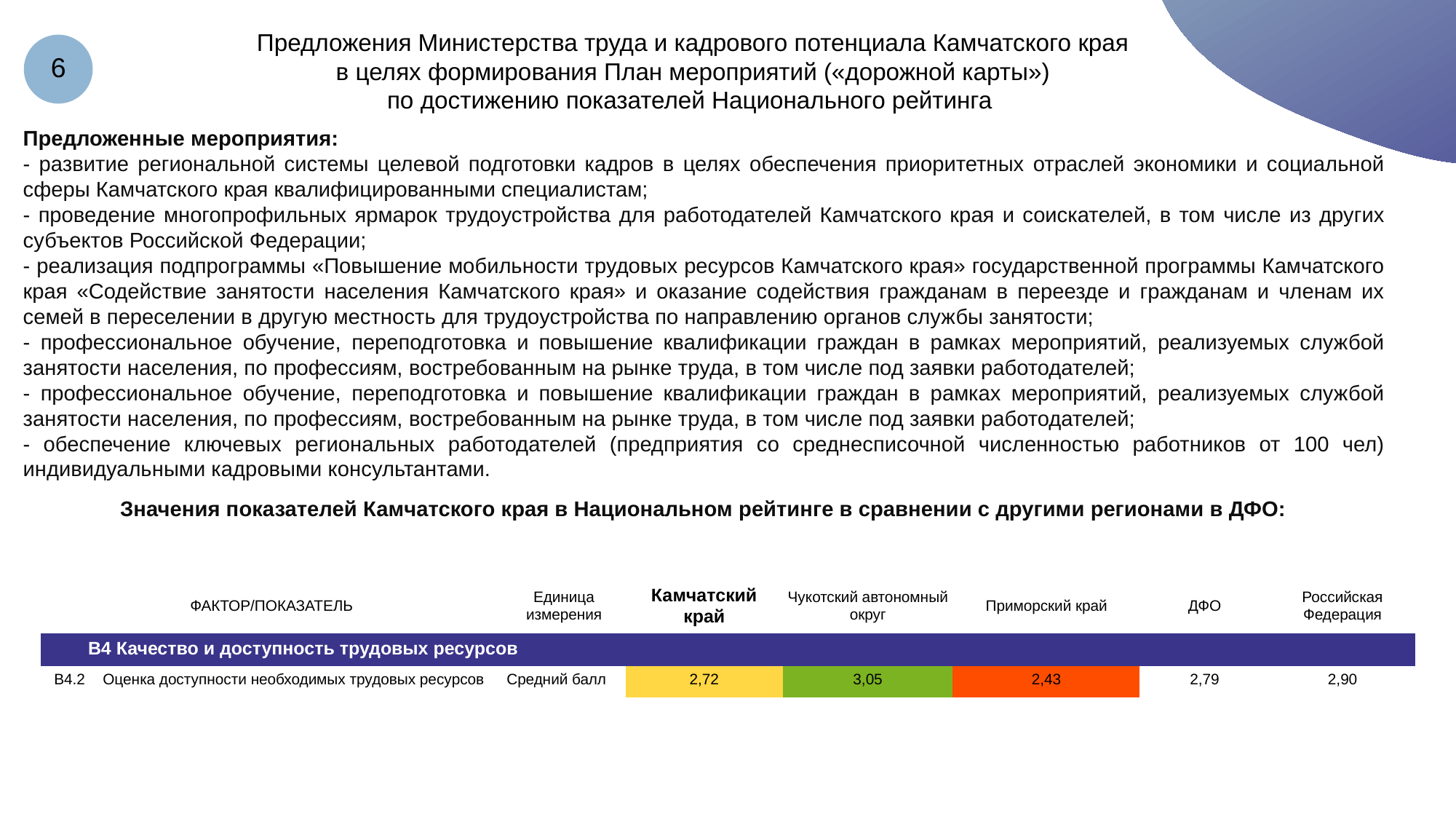

Предложения Министерства труда и кадрового потенциала Камчатского края
в целях формирования План мероприятий («дорожной карты»)
по достижению показателей Национального рейтинга
6
Предложенные мероприятия:
- развитие региональной системы целевой подготовки кадров в целях обеспечения приоритетных отраслей экономики и социальной сферы Камчатского края квалифицированными специалистам;
- проведение многопрофильных ярмарок трудоустройства для работодателей Камчатского края и соискателей, в том числе из других субъектов Российской Федерации;
- реализация подпрограммы «Повышение мобильности трудовых ресурсов Камчатского края» государственной программы Камчатского края «Содействие занятости населения Камчатского края» и оказание содействия гражданам в переезде и гражданам и членам их семей в переселении в другую местность для трудоустройства по направлению органов службы занятости;
- профессиональное обучение, переподготовка и повышение квалификации граждан в рамках мероприятий, реализуемых службой занятости населения, по профессиям, востребованным на рынке труда, в том числе под заявки работодателей;
- профессиональное обучение, переподготовка и повышение квалификации граждан в рамках мероприятий, реализуемых службой занятости населения, по профессиям, востребованным на рынке труда, в том числе под заявки работодателей;
- обеспечение ключевых региональных работодателей (предприятия со среднесписочной численностью работников от 100 чел) индивидуальными кадровыми консультантами.
Значения показателей Камчатского края в Национальном рейтинге в сравнении с другими регионами в ДФО:

| ФАКТОР/ПОКАЗАТЕЛЬ |  | Единица измерения | Камчатский край | Чукотский автономный округ | Приморский край | ДФО | Российская Федерация |
| --- | --- | --- | --- | --- | --- | --- | --- |
| В4 Качество и доступность трудовых ресурсов |  |  |  |  |  |  |  |
| В4.2 | Оценка доступности необходимых трудовых ресурсов | Средний балл | 2,72 | 3,05 | 2,43 | 2,79 | 2,90 |